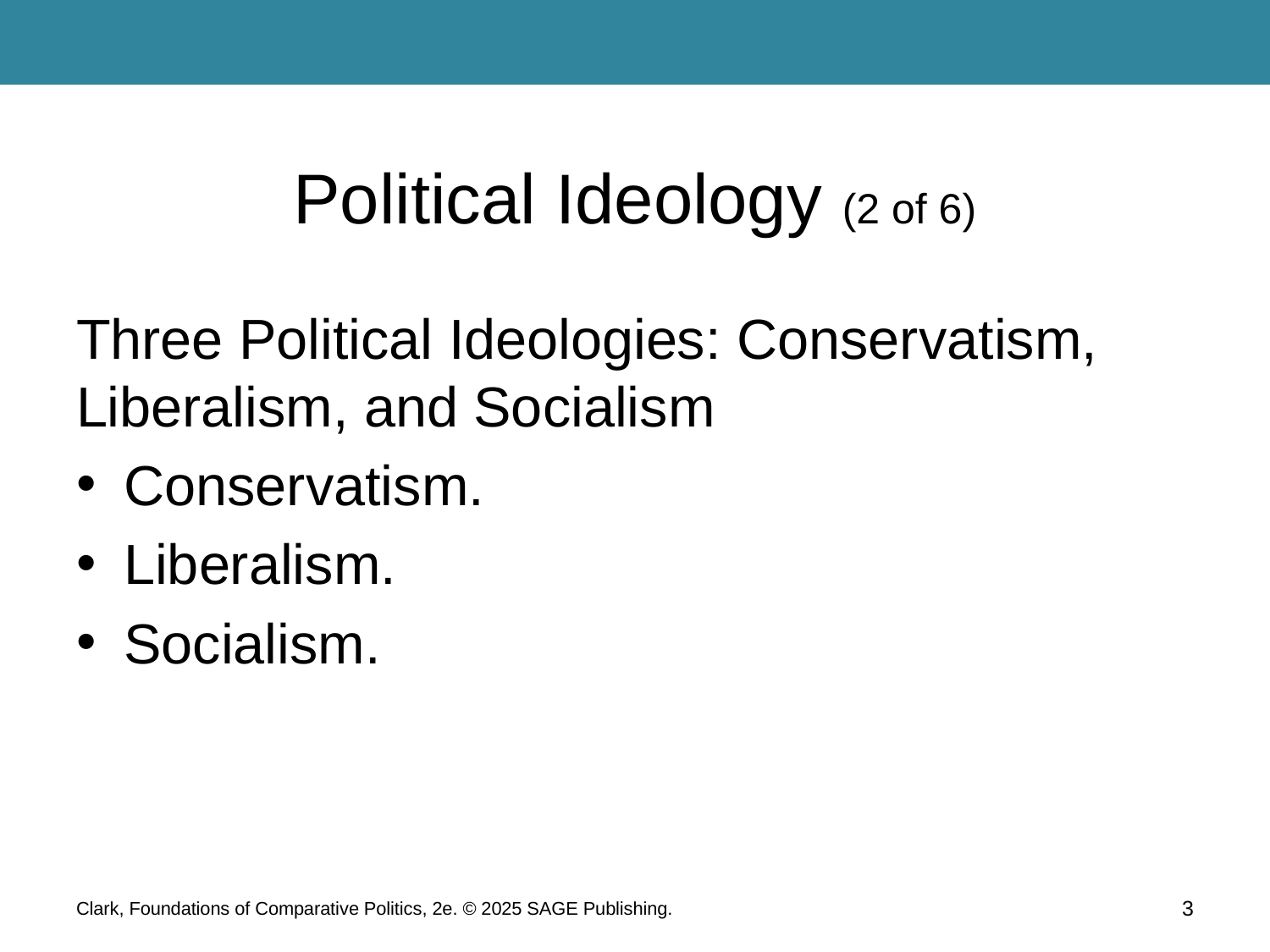

# Political Ideology (2 of 6)
Three Political Ideologies: Conservatism, Liberalism, and Socialism
Conservatism.
Liberalism.
Socialism.
Clark, Foundations of Comparative Politics, 2e. © 2025 SAGE Publishing.
3